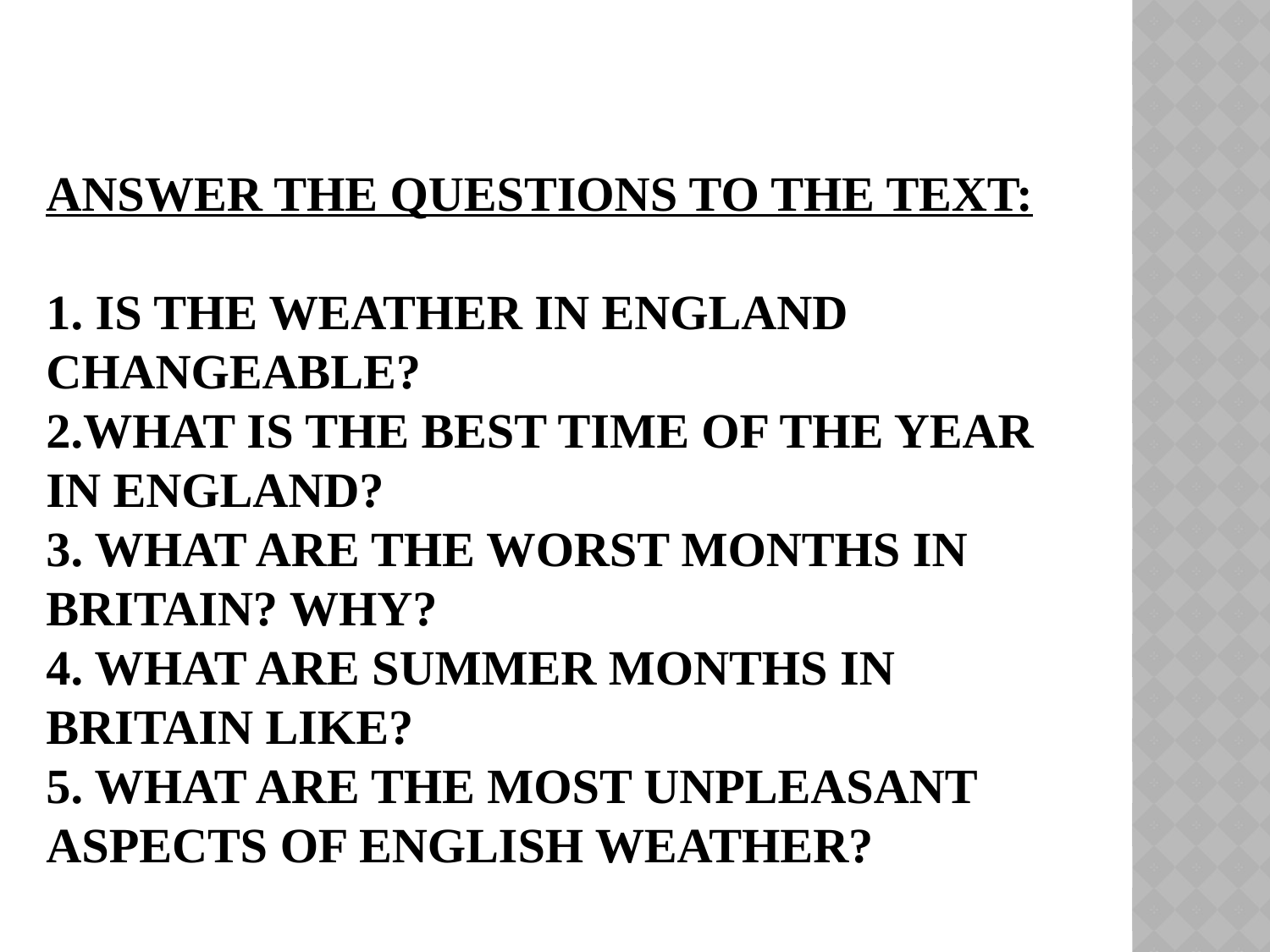

# Answer the questions to the text: 1. Is the weather in England changeable? 2.What is the best time of the year in England? 3. What are the worst months in Britain? Why? 4. What are summer months in Britain like? 5. What are the most unpleasant aspects of English weather?